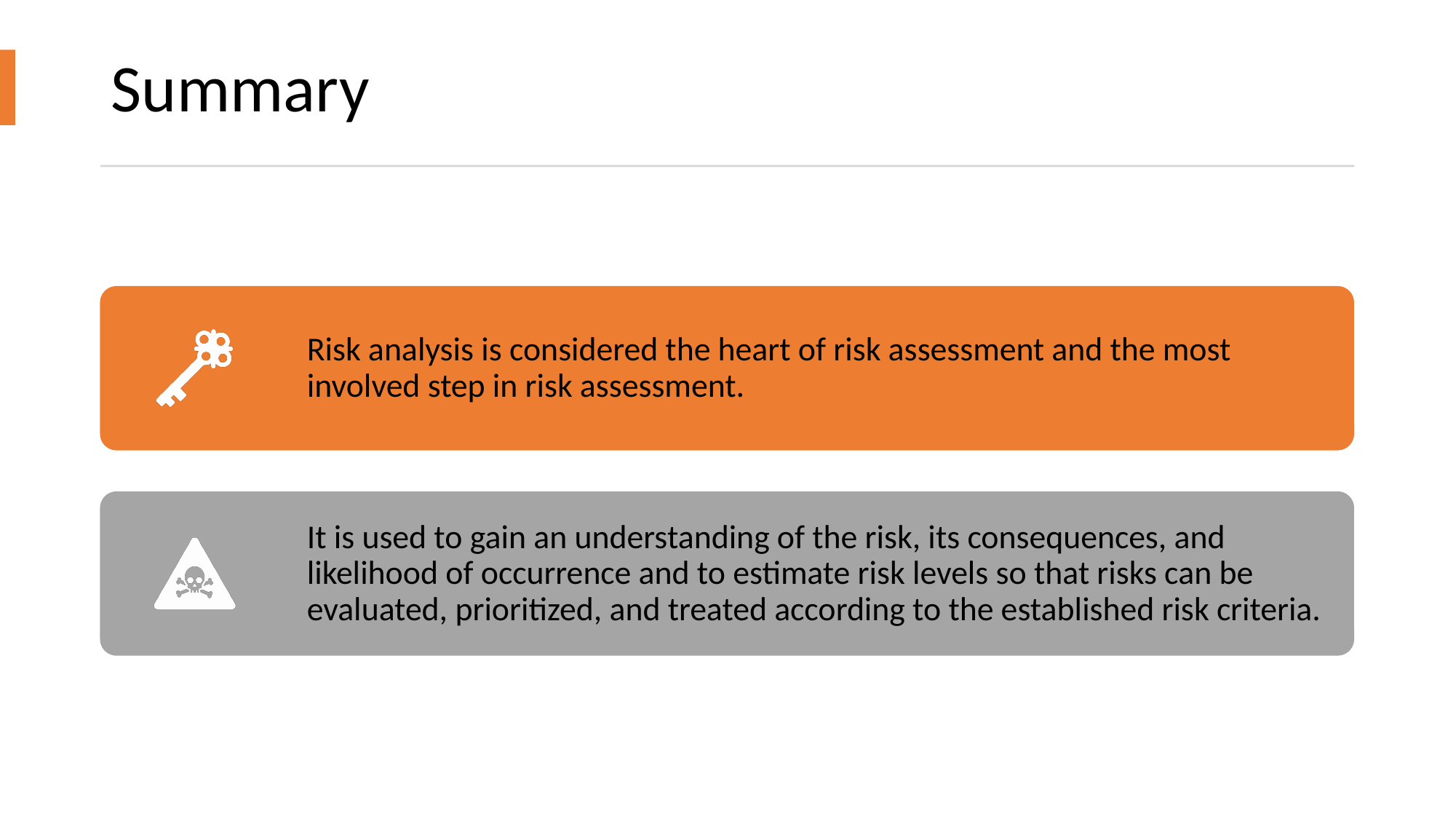

# Summary

Risk analysis is considered the heart of risk assessment and the most involved step in risk assessment.
It is used to gain an understanding of the risk, its consequences, and likelihood of occurrence and to estimate risk levels so that risks can be evaluated, prioritized, and treated according to the established risk criteria.